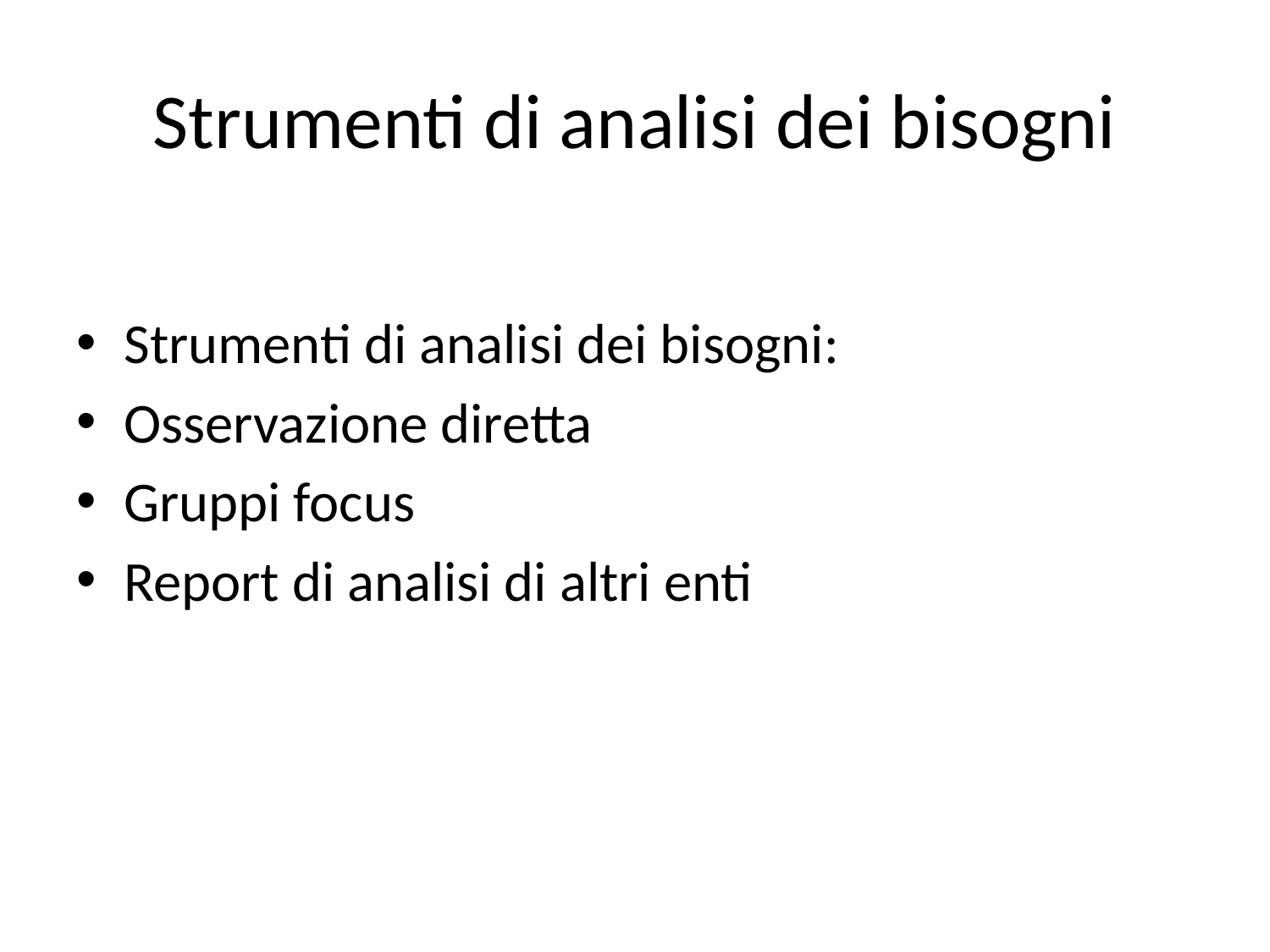

# Strumenti di analisi dei bisogni

Strumenti di analisi dei bisogni:
Osservazione diretta
Gruppi focus
Report di analisi di altri enti